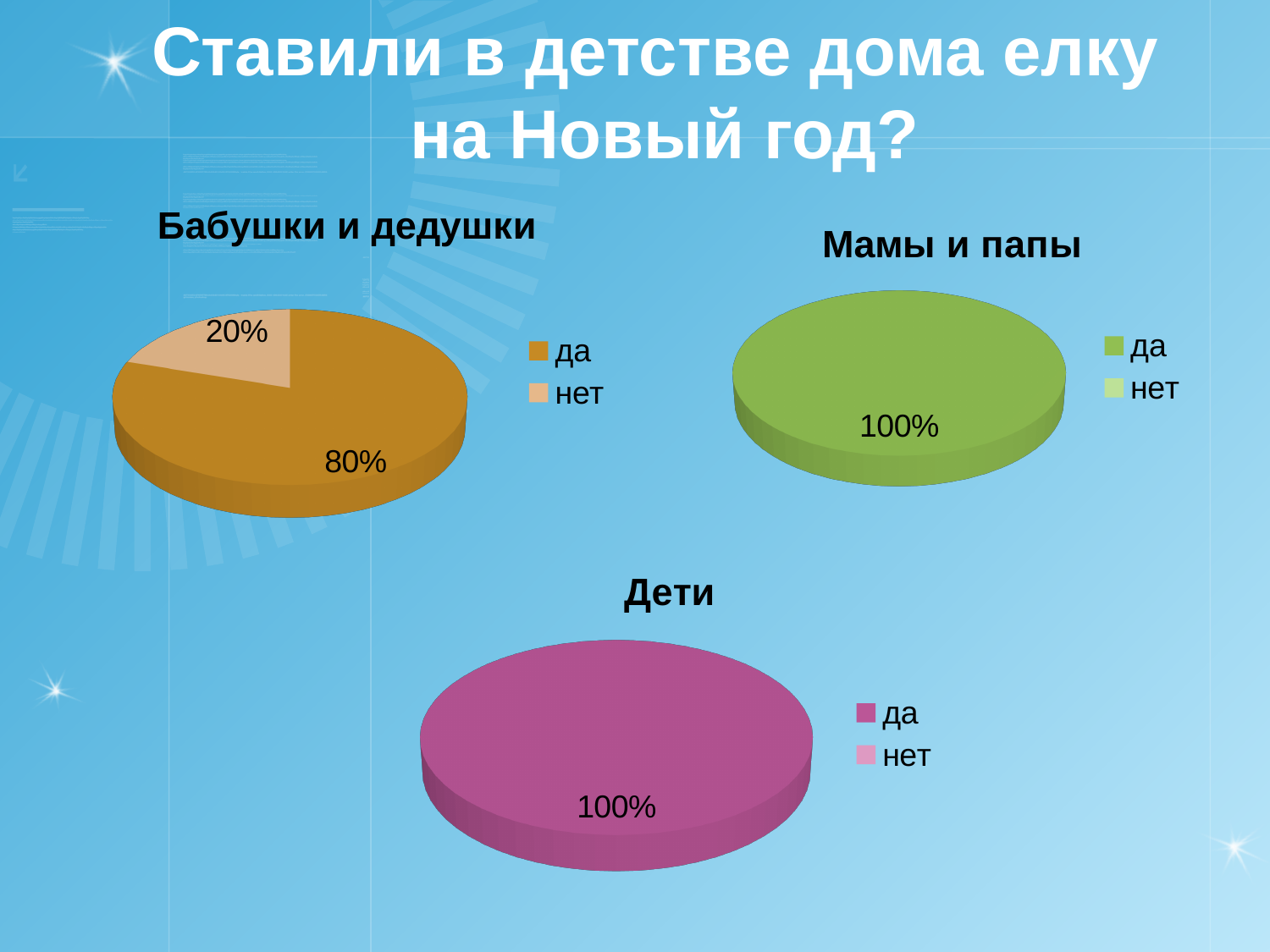

# Ставили в детстве дома елку на Новый год?

[unsupported chart]

[unsupported chart]

[unsupported chart]